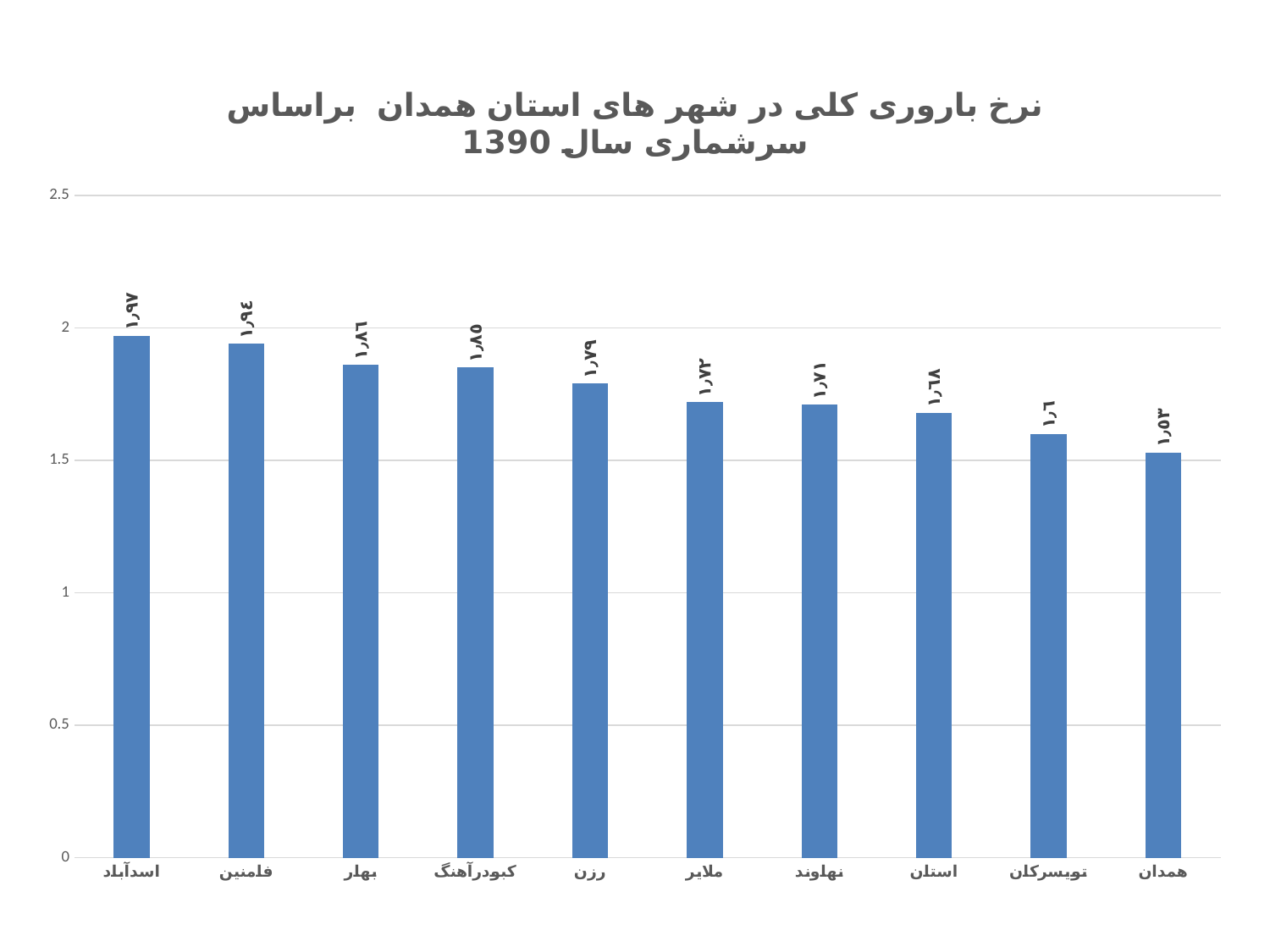

### Chart: نرخ باروری کلی در شهر های استان همدان  براساس سرشماری سال 1390

| Category |  |
|---|---|
| اسدآباد | 1.97 |
| فامنین | 1.94 |
| بهار | 1.86 |
| کبودرآهنگ | 1.85 |
| رزن | 1.79 |
| ملایر | 1.72 |
| نهاوند | 1.71 |
| استان | 1.68 |
| تویسرکان | 1.6 |
| همدان | 1.53 |